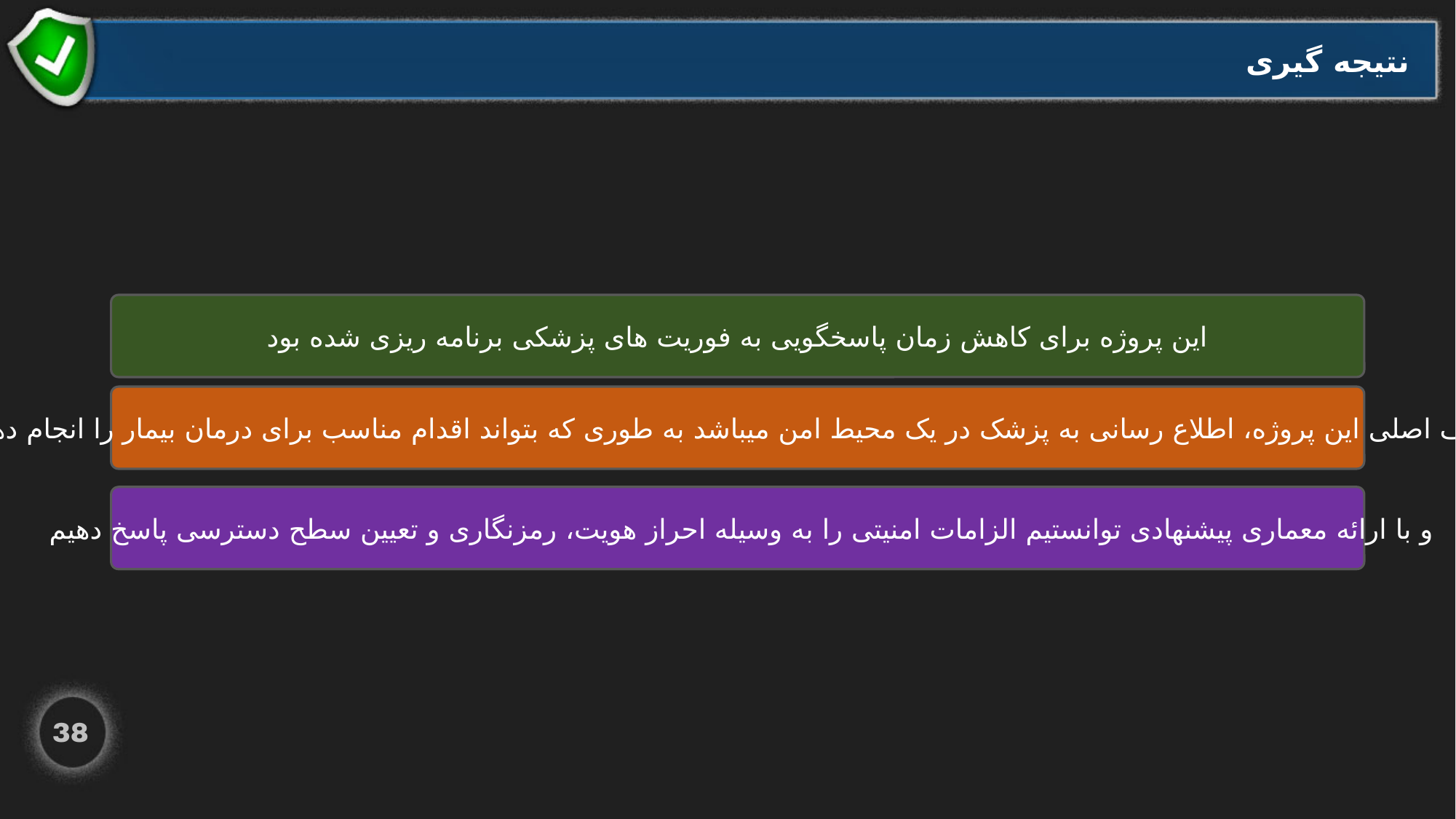

نتیجه گیری
این پروژه برای کاهش زمان پاسخگویی به فوریت های پزشکی برنامه ریزی شده بود
هدف اصلی این پروژه، اطلاع رسانی به پزشک در یک محیط امن میباشد به طوری که بتواند اقدام مناسب برای درمان بیمار را انجام دهد
و با ارائه معماری پیشنهادی توانستیم الزامات امنیتی را به وسیله احراز هویت، رمزنگاری و تعیین سطح دسترسی پاسخ دهیم
38